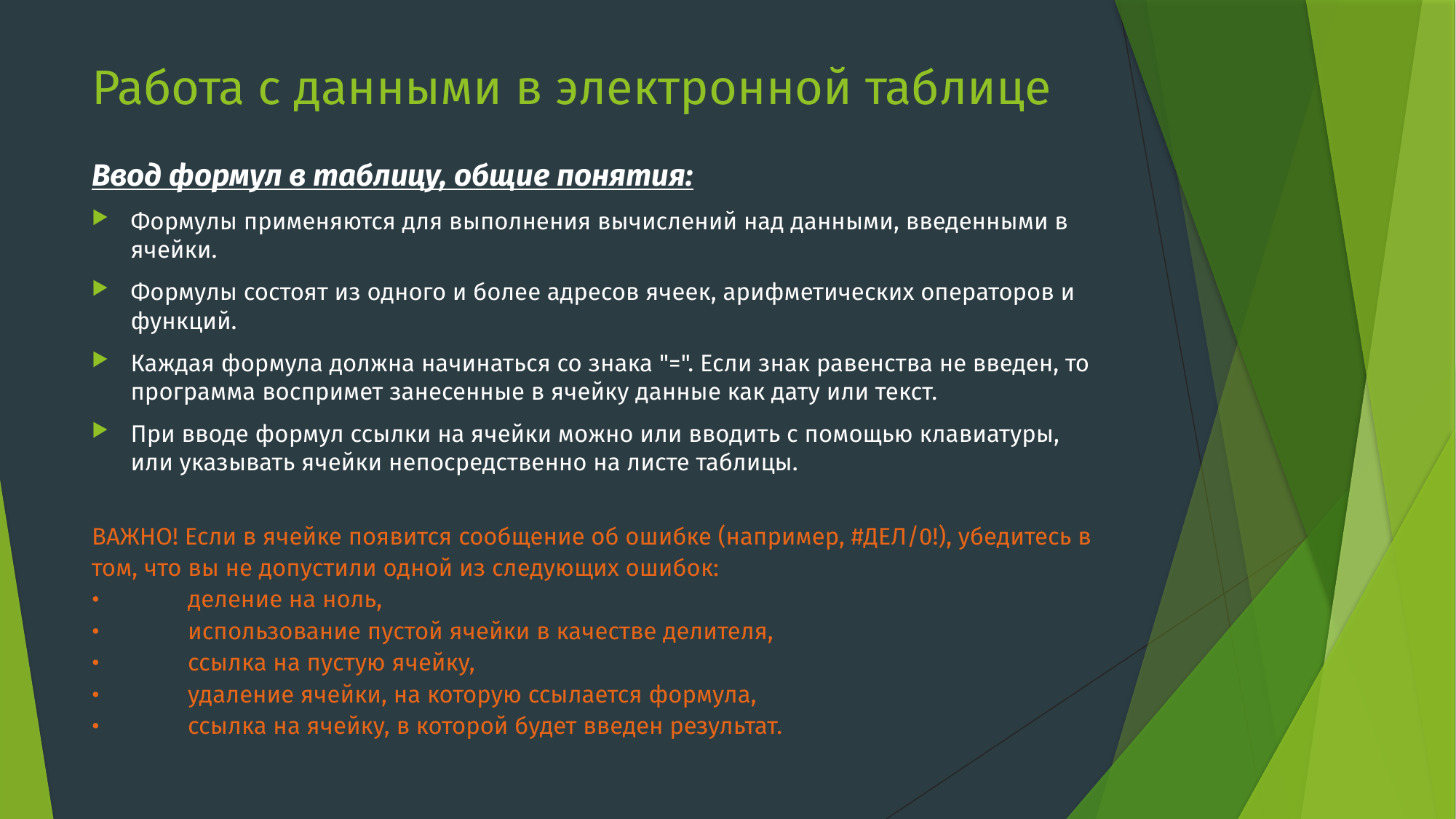

# Работа с данными в электронной таблице
Ввод формул в таблицу, общие понятия:
Формулы применяются для выполнения вычислений над данными, введенными в ячейки.
Формулы состоят из одного и более адресов ячеек, арифметических операторов и функций.
Каждая формула должна начинаться со знака "=". Если знак равенства не введен, то программа воспримет занесенные в ячейку данные как дату или текст.
При вводе формул ссылки на ячейки можно или вводить с помощью клавиатуры, или указывать ячейки непосредственно на листе таблицы.

ВАЖНО! Если в ячейке появится сообщение об ошибке (например, #ДЕЛ/0!), убедитесь в том, что вы не допустили одной из следующих ошибок:
•	деление на ноль,
•	использование пустой ячейки в качестве делителя,
•	ссылка на пустую ячейку,
•	удаление ячейки, на которую ссылается формула,
•	ссылка на ячейку, в которой будет введен результат.